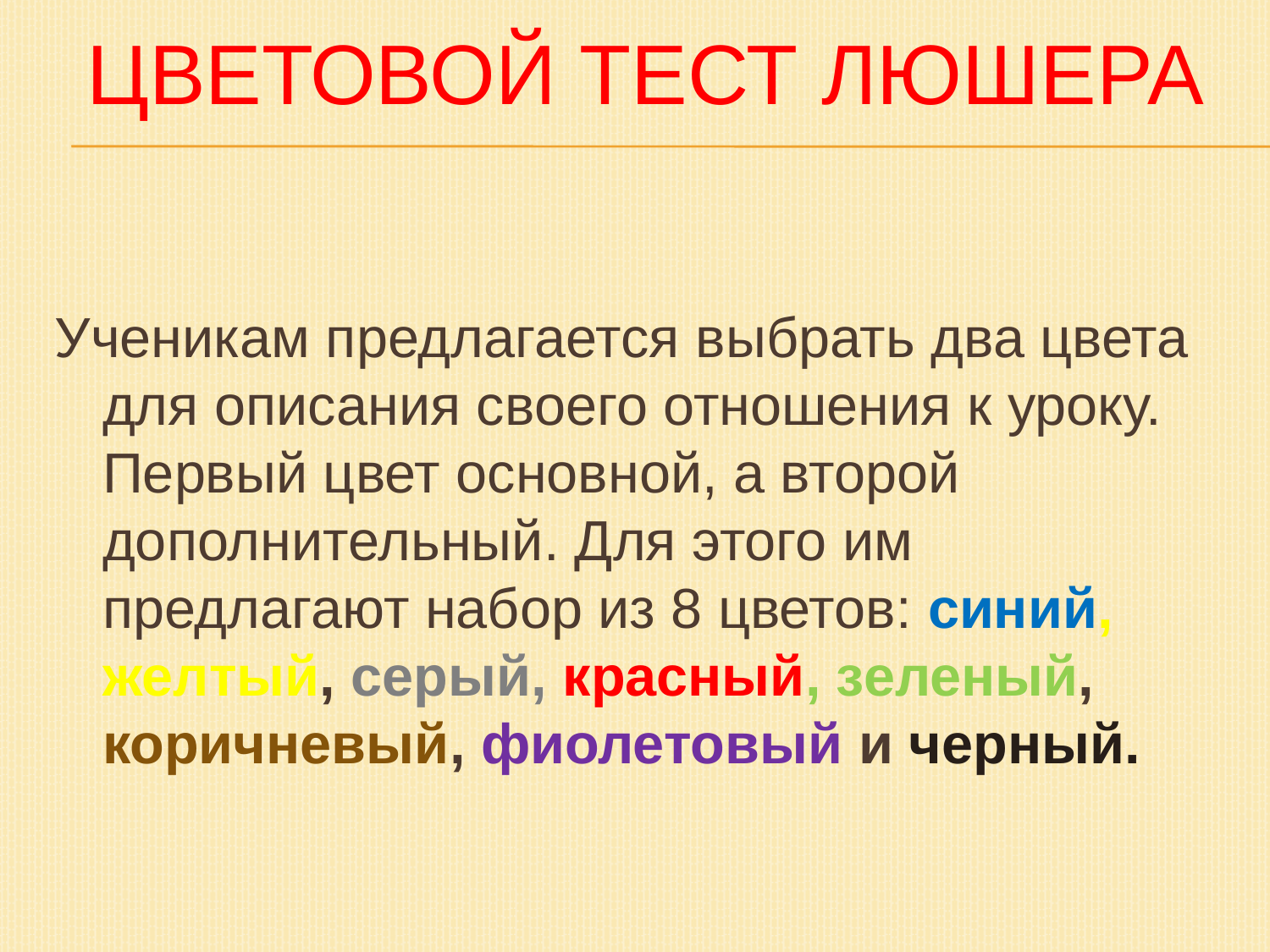

# ЦВЕТОВОЙ ТЕСТ ЛЮШЕРА

Ученикам предлагается выбрать два цвета для описания своего отношения к уроку. Первый цвет основной, а второй дополнительный. Для этого им предлагают набор из 8 цветов: синий, желтый, серый, красный, зеленый, коричневый, фиолетовый и черный.